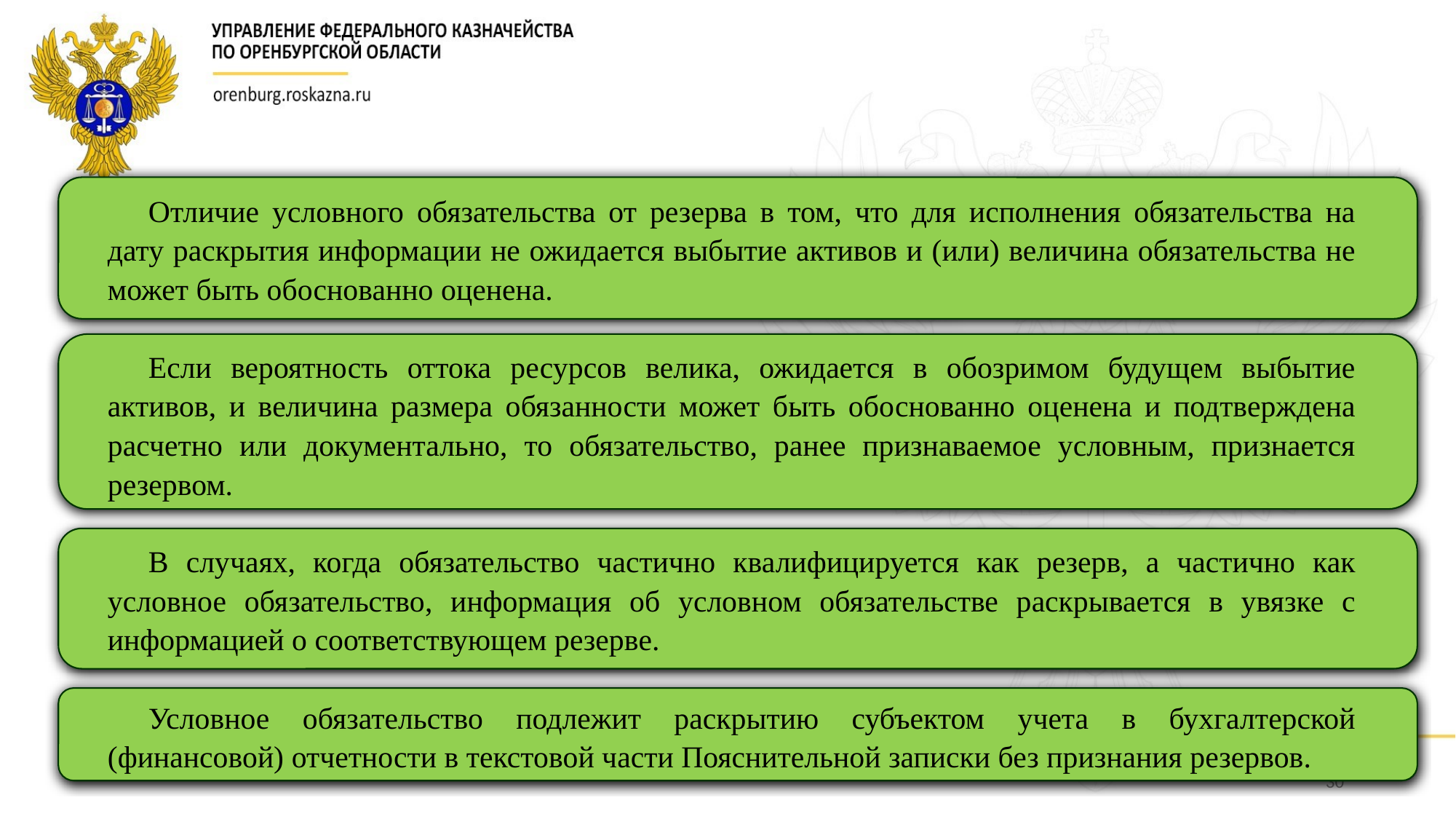

Отличие условного обязательства от резерва в том, что для исполнения обязательства на дату раскрытия информации не ожидается выбытие активов и (или) величина обязательства не может быть обоснованно оценена.

Если вероятность оттока ресурсов велика, ожидается в обозримом будущем выбытие активов, и величина размера обязанности может быть обоснованно оценена и подтверждена расчетно или документально, то обязательство, ранее признаваемое условным, признается резервом.

В случаях, когда обязательство частично квалифицируется как резерв, а частично как условное обязательство, информация об условном обязательстве раскрывается в увязке с информацией о соответствующем резерве.

Условное обязательство подлежит раскрытию субъектом учета в бухгалтерской (финансовой) отчетности в текстовой части Пояснительной записки без признания резервов.

30